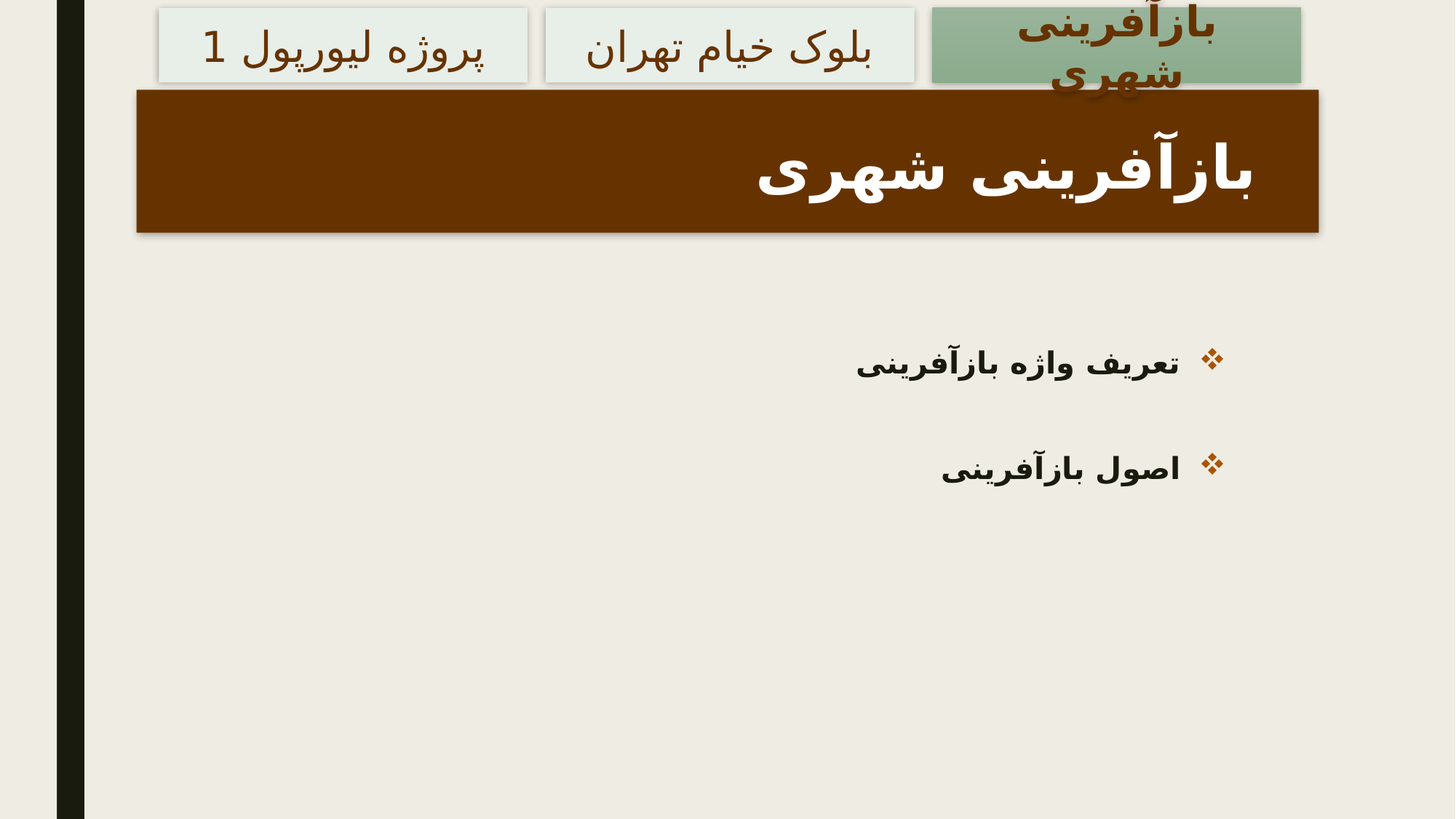

پروژه لیورپول 1
بلوک خیام تهران
بازآفرینی شهری

بازآفرینی شهری
تعریف واژه بازآفرینی

اصول بازآفرینی